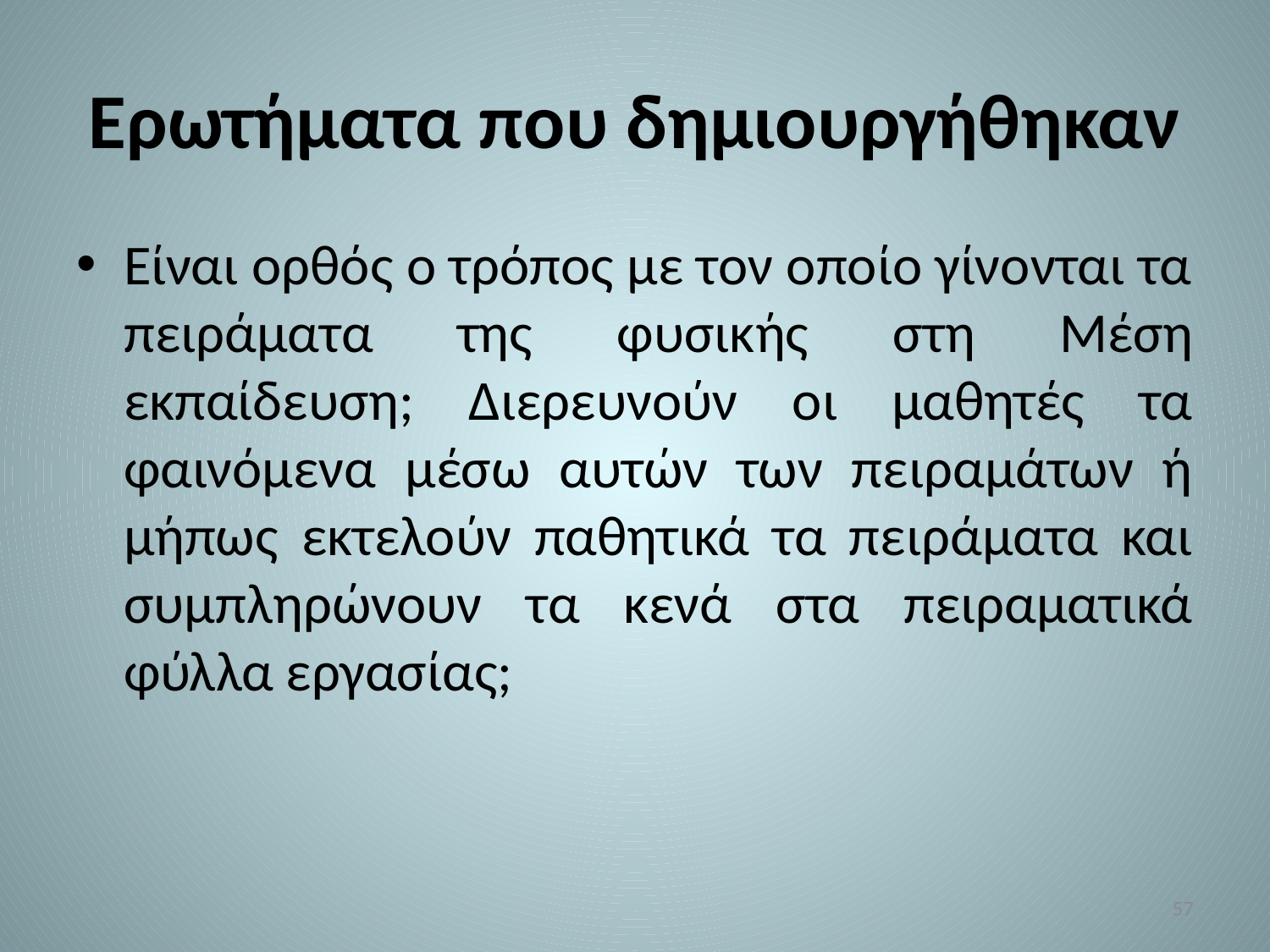

# Ερωτήματα που δημιουργήθηκαν
Είναι ορθός ο τρόπος με τον οποίο γίνονται τα πειράματα της φυσικής στη Μέση εκπαίδευση; Διερευνούν οι μαθητές τα φαινόμενα μέσω αυτών των πειραμάτων ή μήπως εκτελούν παθητικά τα πειράματα και συμπληρώνουν τα κενά στα πειραματικά φύλλα εργασίας;

57